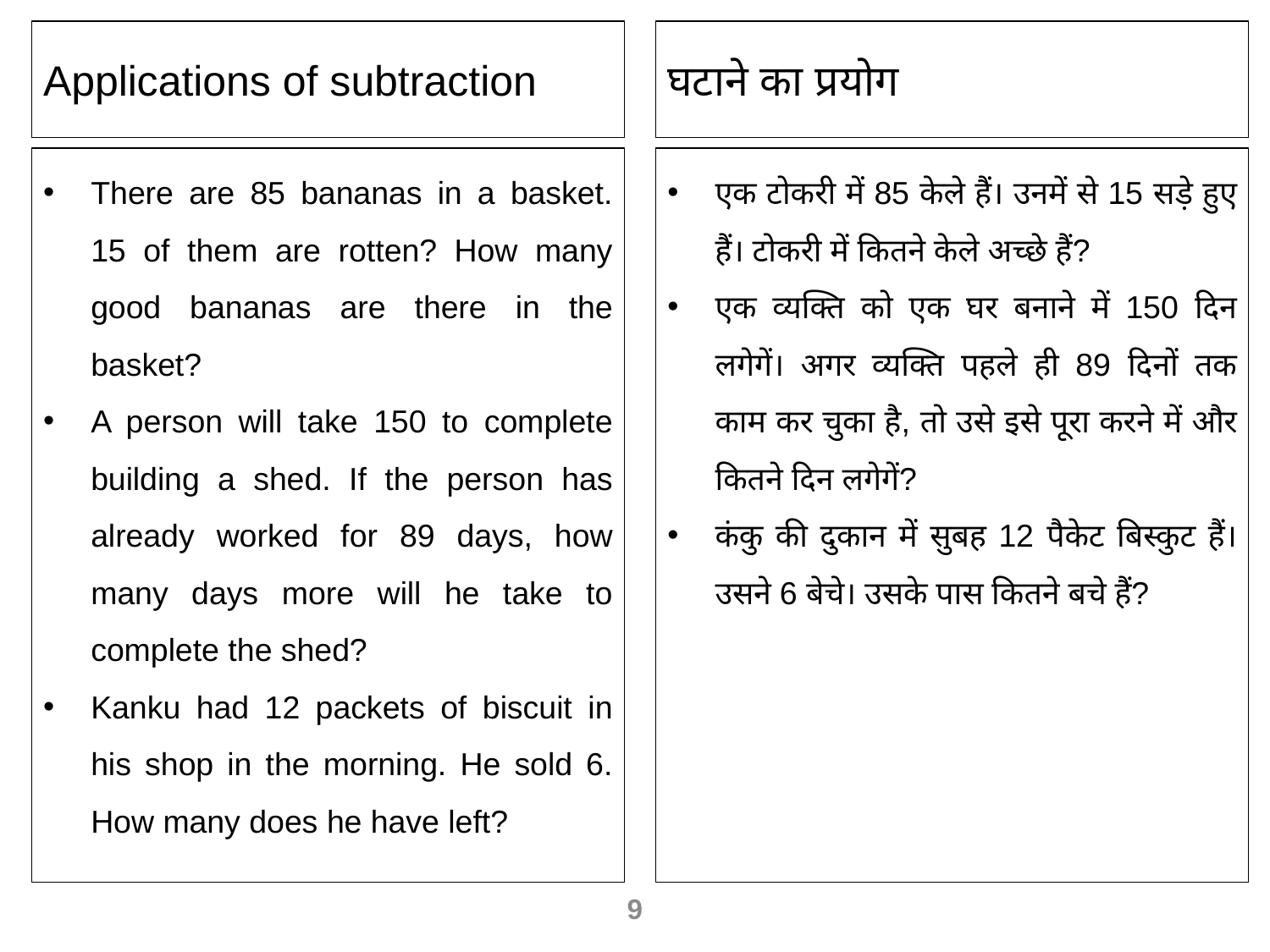

Applications of subtraction
घटाने का प्रयोग
There are 85 bananas in a basket. 15 of them are rotten? How many good bananas are there in the basket?
A person will take 150 to complete building a shed. If the person has already worked for 89 days, how many days more will he take to complete the shed?
Kanku had 12 packets of biscuit in his shop in the morning. He sold 6. How many does he have left?
एक टोकरी में 85 केले हैं। उनमें से 15 सड़े हुए हैं। टोकरी में कितने केले अच्छे हैं?
एक व्यक्ति को एक घर बनाने में 150 दिन लगेगें। अगर व्यक्ति पहले ही 89 दिनों तक काम कर चुका है, तो उसे इसे पूरा करने में और कितने दिन लगेगें?
कंकु की दुकान में सुबह 12 पैकेट बिस्कुट हैं। उसने 6 बेचे। उसके पास कितने बचे हैं?

9